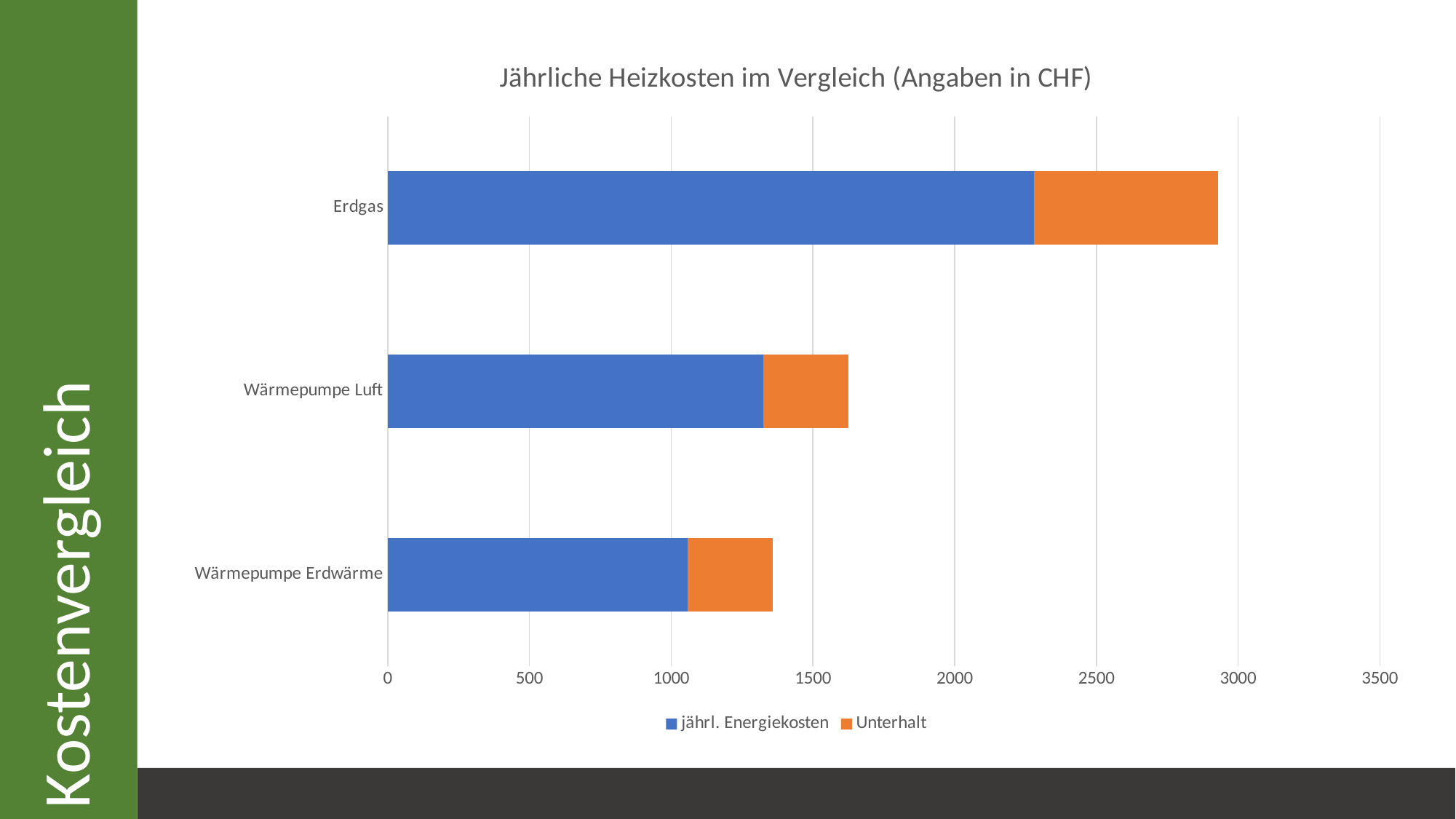

### Chart: Jährliche Heizkosten im Vergleich (Angaben in CHF)

| Category | jährl. Energiekosten | Unterhalt |
|---|---|---|
| Wärmepumpe Erdwärme | 1059.0 | 300.0 |
| Wärmepumpe Luft | 1324.0 | 300.0 |
| Erdgas | 2280.0 | 650.0 |
# Kostenvergleich